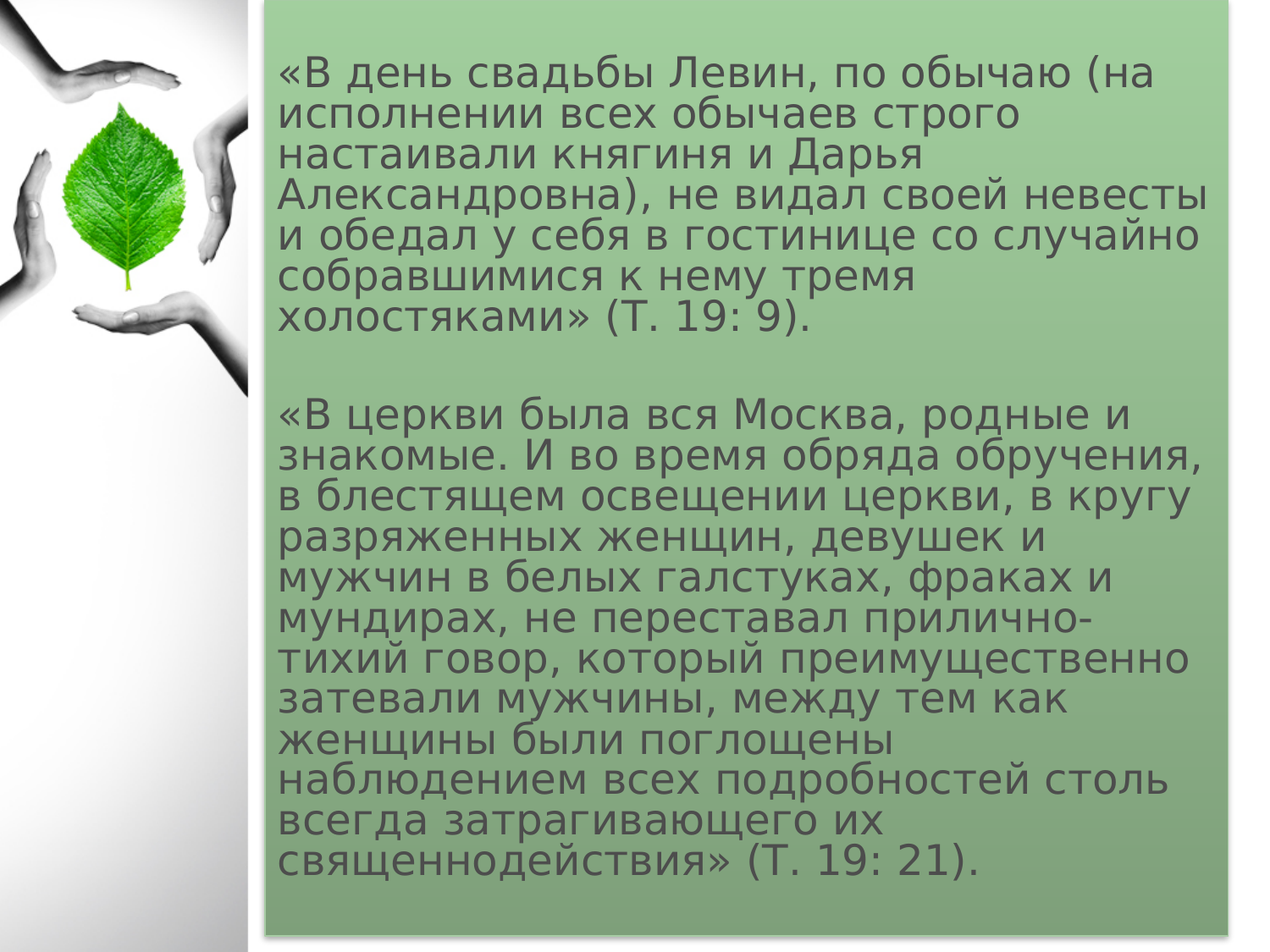

«В день свадьбы Левин, по обычаю (на исполнении всех обычаев строго настаивали княгиня и Дарья Александровна), не видал своей невесты и обедал у себя в гостинице со случайно собравшимися к нему тремя холостяками» (Т. 19: 9).

«В церкви была вся Москва, родные и знакомые. И во время обряда обручения, в блестящем освещении церкви, в кругу разряженных женщин, девушек и мужчин в белых галстуках, фраках и мундирах, не переставал прилично-тихий говор, который преимущественно затевали мужчины, между тем как женщины были поглощены наблюдением всех подробностей столь всегда затрагивающего их священнодействия» (Т. 19: 21).